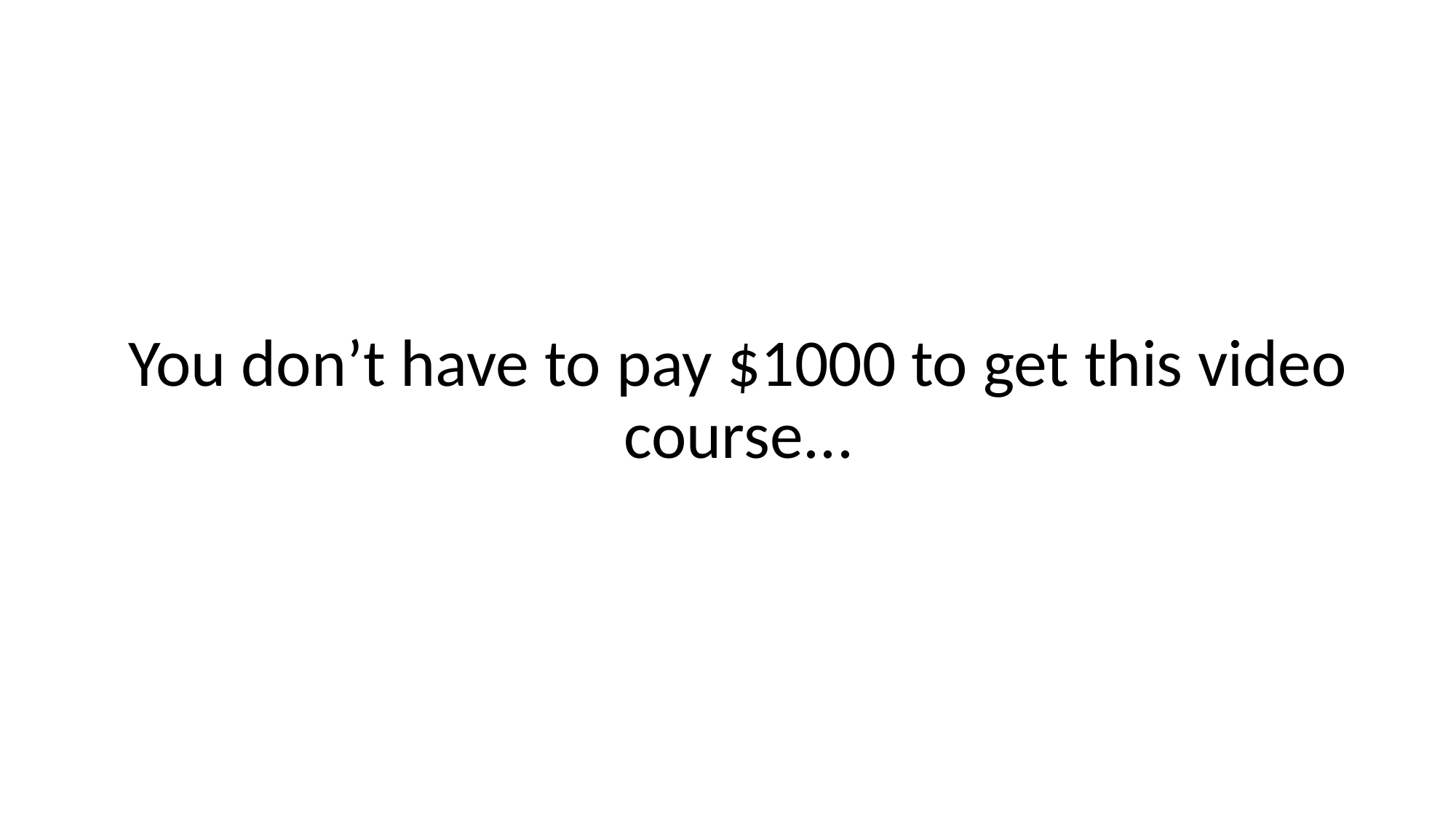

You don’t have to pay $1000 to get this video course...